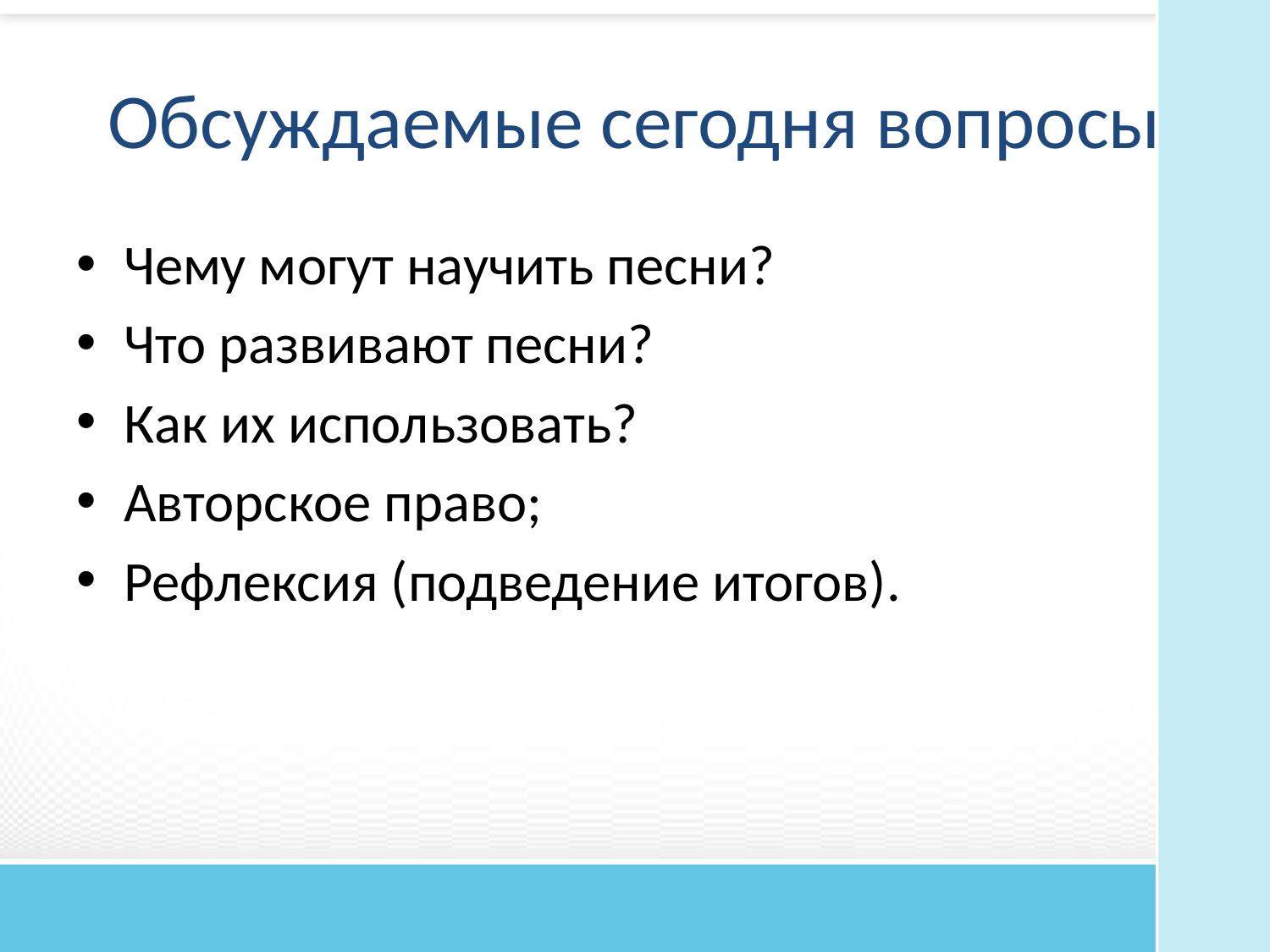

# Обсуждаемые сегодня вопросы
Чему могут научить песни?
Что развивают песни?
Как их использовать?
Авторское право;
Рефлексия (подведение итогов).